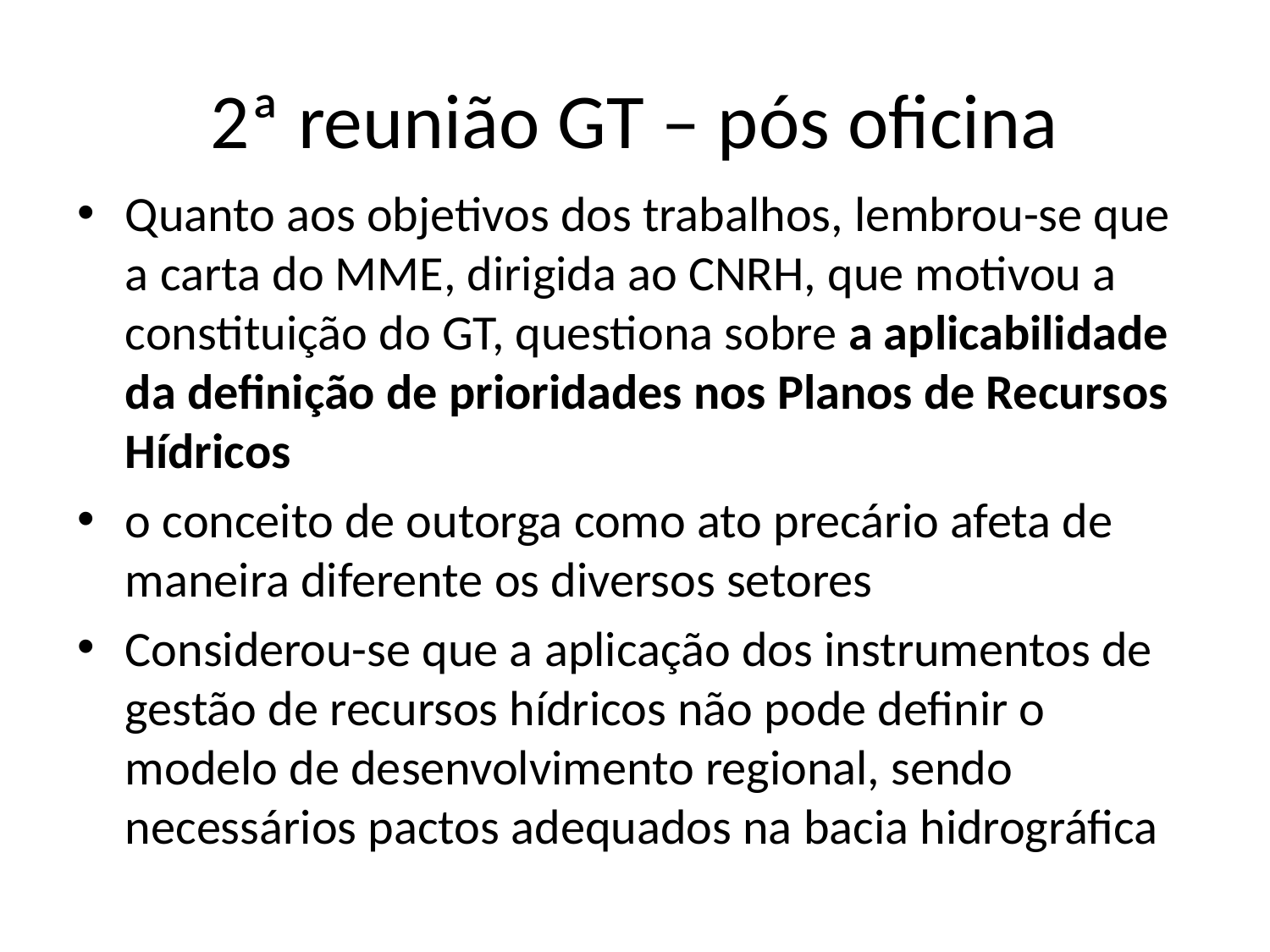

# 2ª reunião GT – pós oficina
Quanto aos objetivos dos trabalhos, lembrou-se que a carta do MME, dirigida ao CNRH, que motivou a constituição do GT, questiona sobre a aplicabilidade da definição de prioridades nos Planos de Recursos Hídricos
o conceito de outorga como ato precário afeta de maneira diferente os diversos setores
Considerou-se que a aplicação dos instrumentos de gestão de recursos hídricos não pode definir o modelo de desenvolvimento regional, sendo necessários pactos adequados na bacia hidrográfica